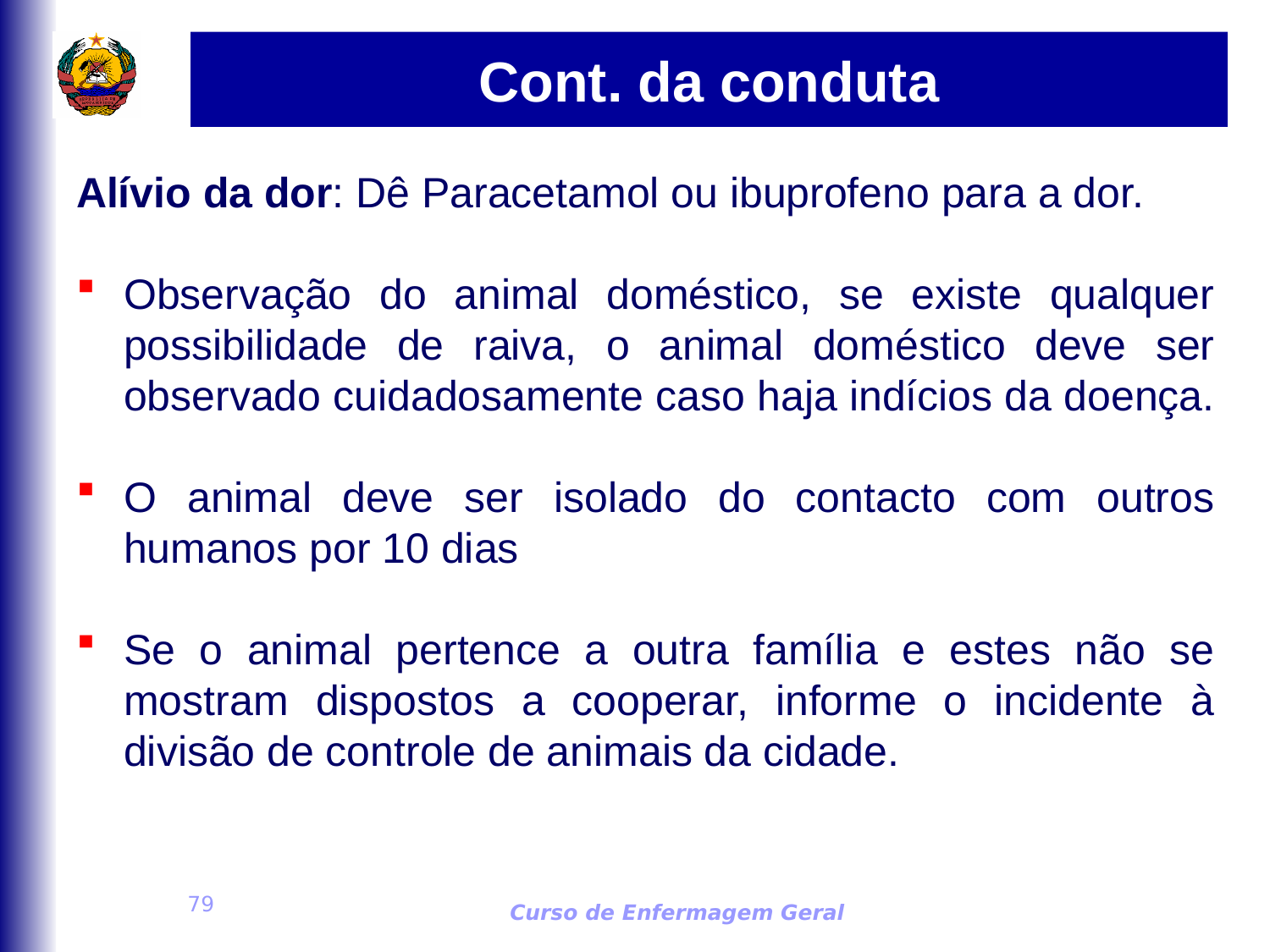

# Cont. da conduta
Alívio da dor: Dê Paracetamol ou ibuprofeno para a dor.

Observação do animal doméstico, se existe qualquer possibilidade de raiva, o animal doméstico deve ser observado cuidadosamente caso haja indícios da doença.
O animal deve ser isolado do contacto com outros humanos por 10 dias

Se o animal pertence a outra família e estes não se mostram dispostos a cooperar, informe o incidente à divisão de controle de animais da cidade.
79
Curso de Enfermagem Geral